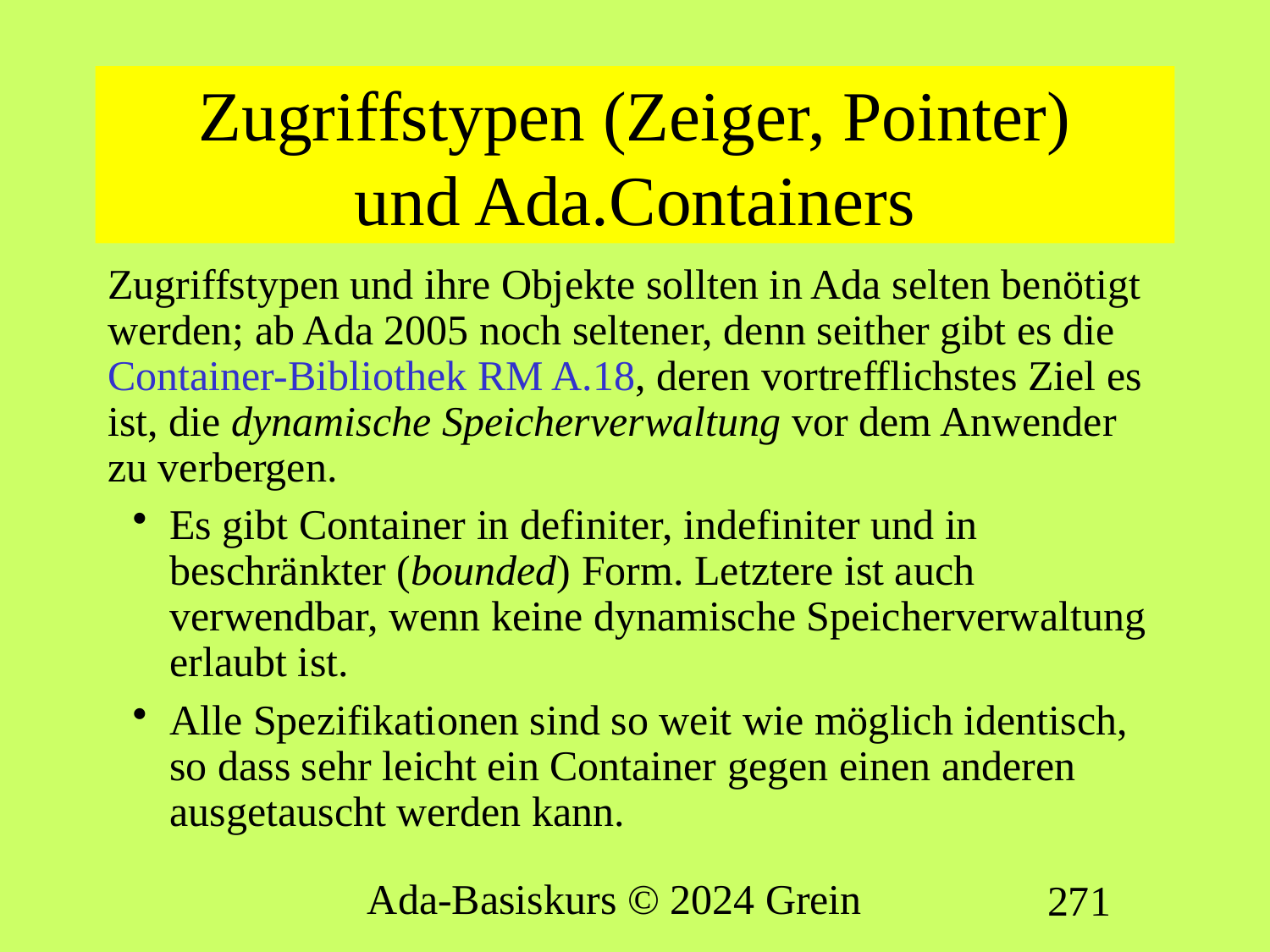

# Zugriffstypen (Zeiger, Pointer) und Ada.Containers
Zugriffstypen und ihre Objekte sollten in Ada selten benötigt werden; ab Ada 2005 noch seltener, denn seither gibt es die Container-Bibliothek RM A.18, deren vortrefflichstes Ziel es ist, die dynamische Speicherverwaltung vor dem Anwender zu verbergen.
Es gibt Container in definiter, indefiniter und in beschränkter (bounded) Form. Letztere ist auch verwendbar, wenn keine dynamische Speicherverwaltung erlaubt ist.
Alle Spezifikationen sind so weit wie möglich identisch, so dass sehr leicht ein Container gegen einen anderen ausgetauscht werden kann.
Ada-Basiskurs © 2024 Grein
271